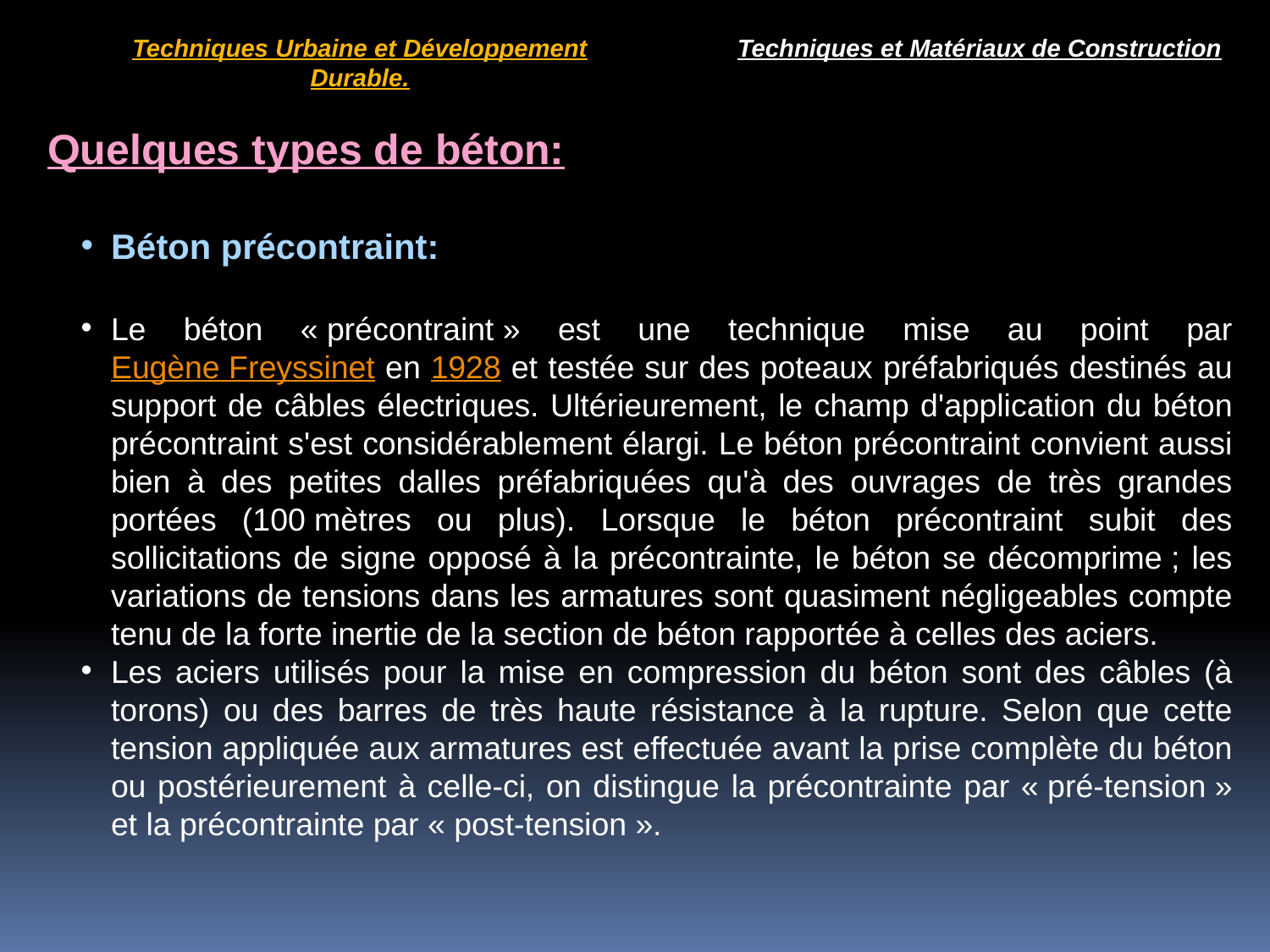

Techniques Urbaine et Développement Durable.
Techniques et Matériaux de Construction
Quelques types de béton:

Béton précontraint:

Le béton « précontraint » est une technique mise au point par Eugène Freyssinet en 1928 et testée sur des poteaux préfabriqués destinés au support de câbles électriques. Ultérieurement, le champ d'application du béton précontraint s'est considérablement élargi. Le béton précontraint convient aussi bien à des petites dalles préfabriquées qu'à des ouvrages de très grandes portées (100 mètres ou plus). Lorsque le béton précontraint subit des sollicitations de signe opposé à la précontrainte, le béton se décomprime ; les variations de tensions dans les armatures sont quasiment négligeables compte tenu de la forte inertie de la section de béton rapportée à celles des aciers.
Les aciers utilisés pour la mise en compression du béton sont des câbles (à torons) ou des barres de très haute résistance à la rupture. Selon que cette tension appliquée aux armatures est effectuée avant la prise complète du béton ou postérieurement à celle-ci, on distingue la précontrainte par « pré-tension » et la précontrainte par « post-tension ».